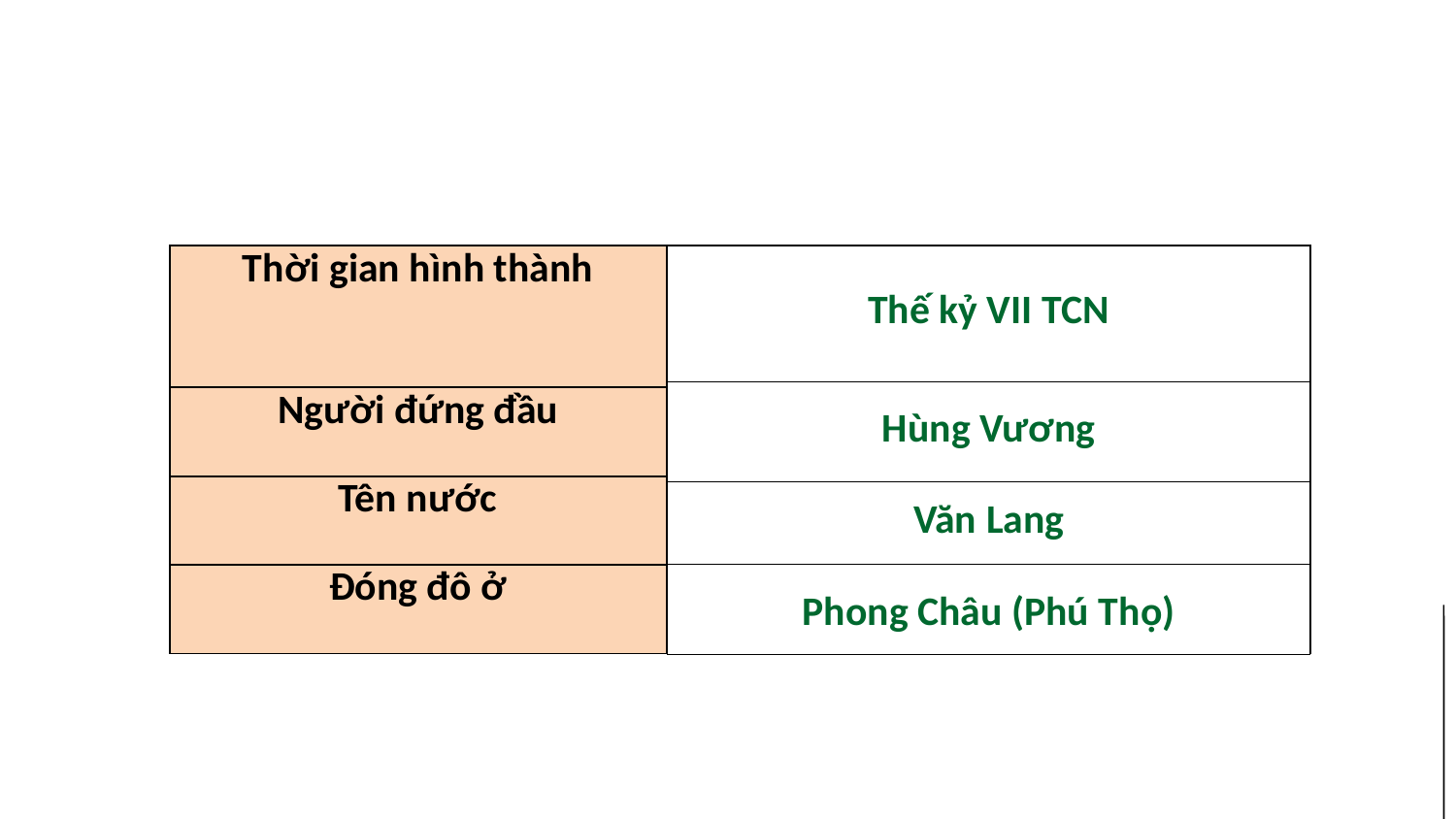

| Thời gian hình thành | ……………………… |
| --- | --- |
| Người đứng đầu | …………………….. |
| Tên nước | ……………………… |
| Đóng đô ở | ……………………… |
Thế kỷ VII TCN
Hùng Vương
Văn Lang
Phong Châu (Phú Thọ)